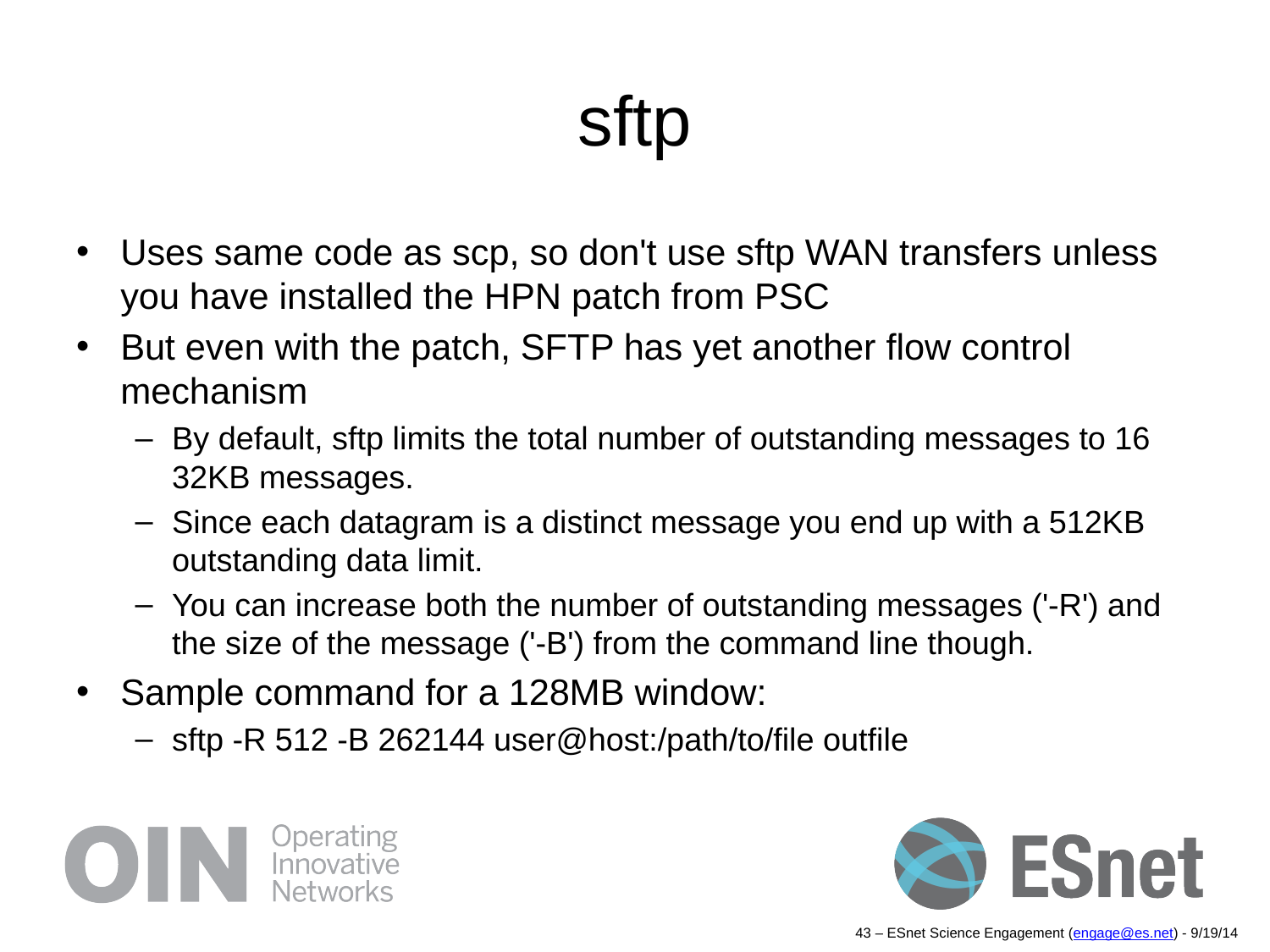

# sftp
Uses same code as scp, so don't use sftp WAN transfers unless you have installed the HPN patch from PSC
But even with the patch, SFTP has yet another flow control mechanism
By default, sftp limits the total number of outstanding messages to 16 32KB messages.
Since each datagram is a distinct message you end up with a 512KB outstanding data limit.
You can increase both the number of outstanding messages ('-R') and the size of the message ('-B') from the command line though.
Sample command for a 128MB window:
sftp -R 512 -B 262144 user@host:/path/to/file outfile
43 – ESnet Science Engagement (engage@es.net) - 9/19/14